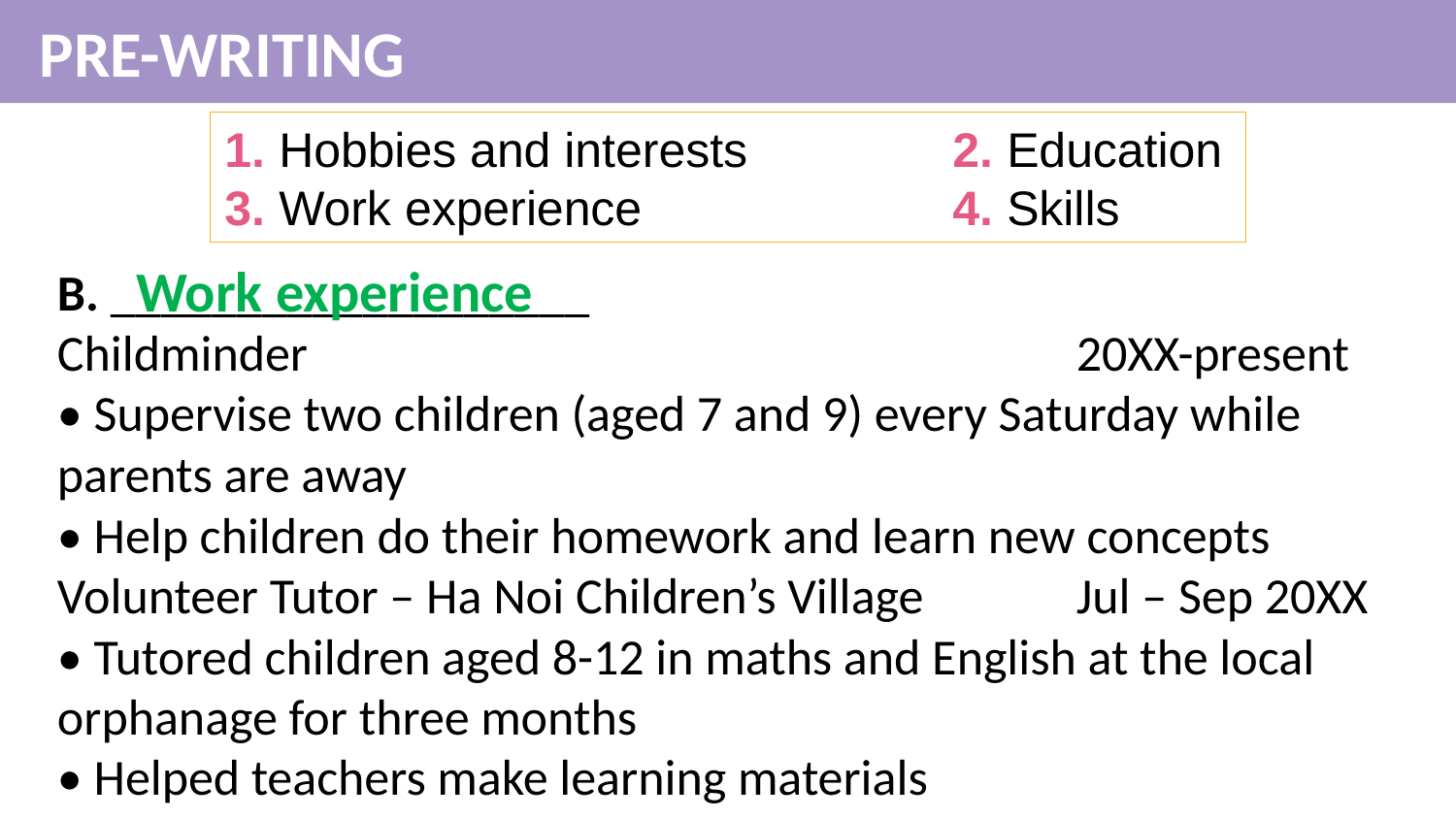

Pre-writing
1. Hobbies and interests		2. Education
3. Work experience			4. Skills
Work experience
B. ___________________
Childminder 						20XX-present
• Supervise two children (aged 7 and 9) every Saturday while parents are away
• Help children do their homework and learn new concepts
Volunteer Tutor – Ha Noi Children’s Village 	Jul – Sep 20XX
• Tutored children aged 8-12 in maths and English at the local orphanage for three months
• Helped teachers make learning materials